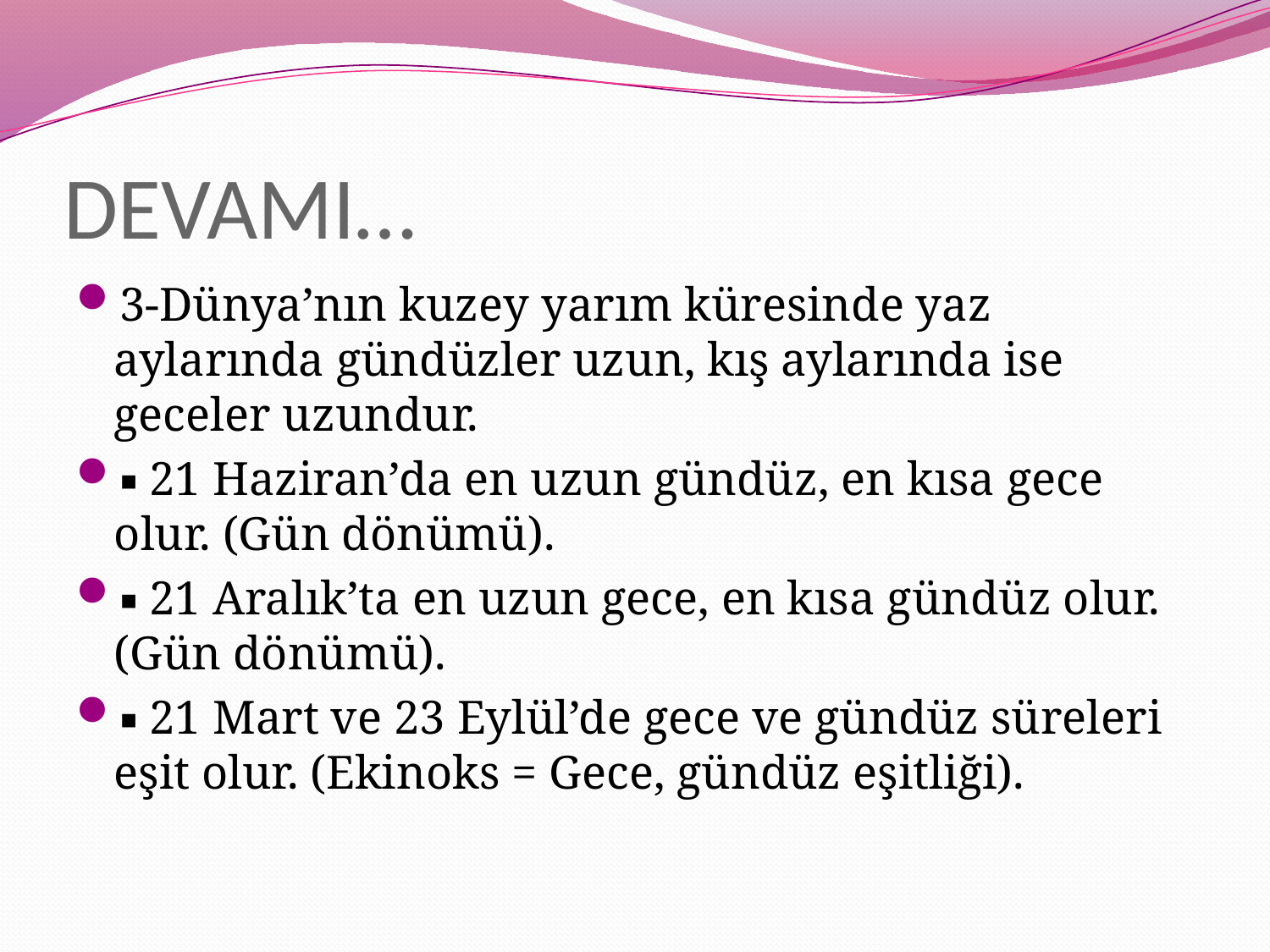

# DEVAMI…
3-Dünya’nın kuzey yarım küresinde yaz aylarında gündüzler uzun, kış aylarında ise geceler uzundur.
▪ 21 Haziran’da en uzun gündüz, en kısa gece olur. (Gün dönümü).
▪ 21 Aralık’ta en uzun gece, en kısa gündüz olur. (Gün dönümü).
▪ 21 Mart ve 23 Eylül’de gece ve gündüz süreleri eşit olur. (Ekinoks = Gece, gündüz eşitliği).